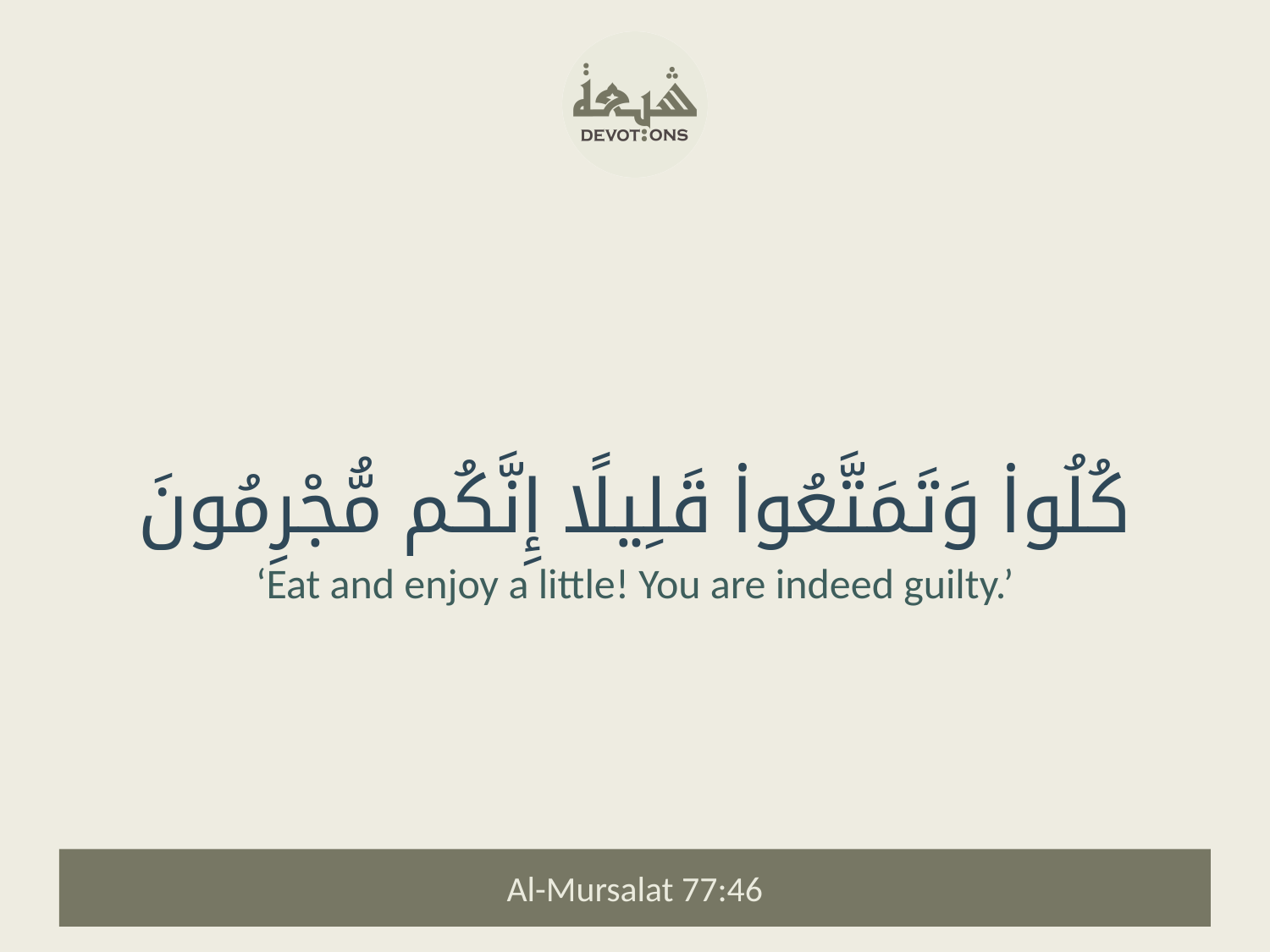

كُلُوا۟ وَتَمَتَّعُوا۟ قَلِيلًا إِنَّكُم مُّجْرِمُونَ
‘Eat and enjoy a little! You are indeed guilty.’
Al-Mursalat 77:46